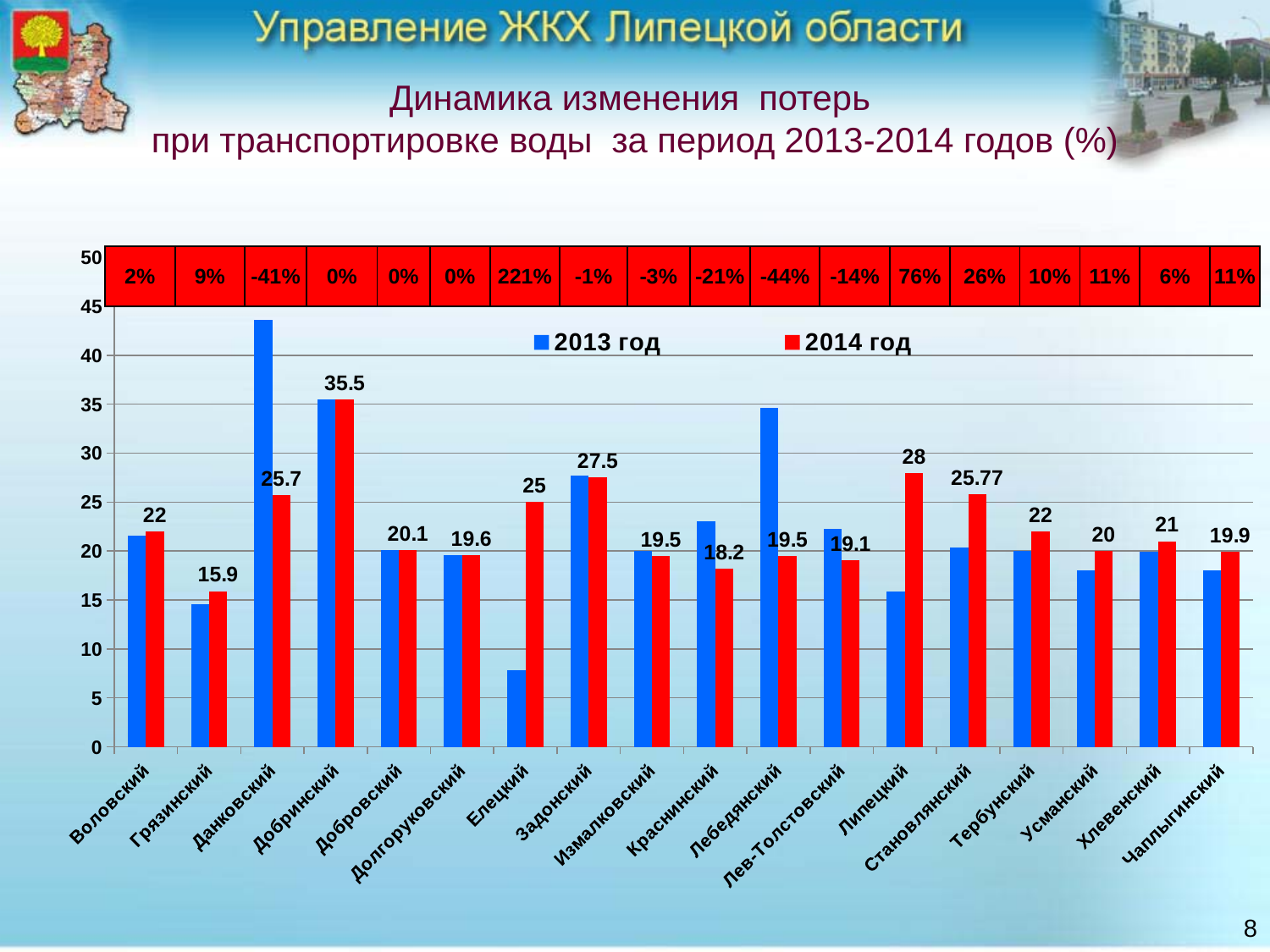

# Динамика изменения  потерь при транспортировке воды  за период 2013-2014 годов (%)

### Chart

| Category | 2013 год | 2014 год |
|---|---|---|
| Воловский | 21.6 | 22.0 |
| Грязинский | 14.6 | 15.9 |
| Данковский | 43.6 | 25.7 |
| Добринский | 35.5 | 35.5 |
| Добровский | 20.1 | 20.1 |
| Долгоруковский | 19.6 | 19.6 |
| Елецкий | 7.8 | 25.0 |
| Задонский | 27.7 | 27.5 |
| Измалковский | 20.0 | 19.5 |
| Краснинский | 23.0 | 18.2 |
| Лебедянский | 34.6 | 19.5 |
| Лев-Толстовский | 22.3 | 19.1 |
| Липецкий | 15.9 | 28.0 |
| Становлянский | 20.4 | 25.77 |
| Тербунский | 20.0 | 22.0 |
| Усманский | 18.0 | 20.0 |
| Хлевенский | 19.9 | 21.0 |
| Чаплыгинский | 18.0 | 19.9 |
| 2% | 9% | -41% | 0% | 0% | 0% | 221% | -1% | -3% | -21% | -44% | -14% | 76% | 26% | 10% | 11% | 6% | 11% |
| --- | --- | --- | --- | --- | --- | --- | --- | --- | --- | --- | --- | --- | --- | --- | --- | --- | --- |
8